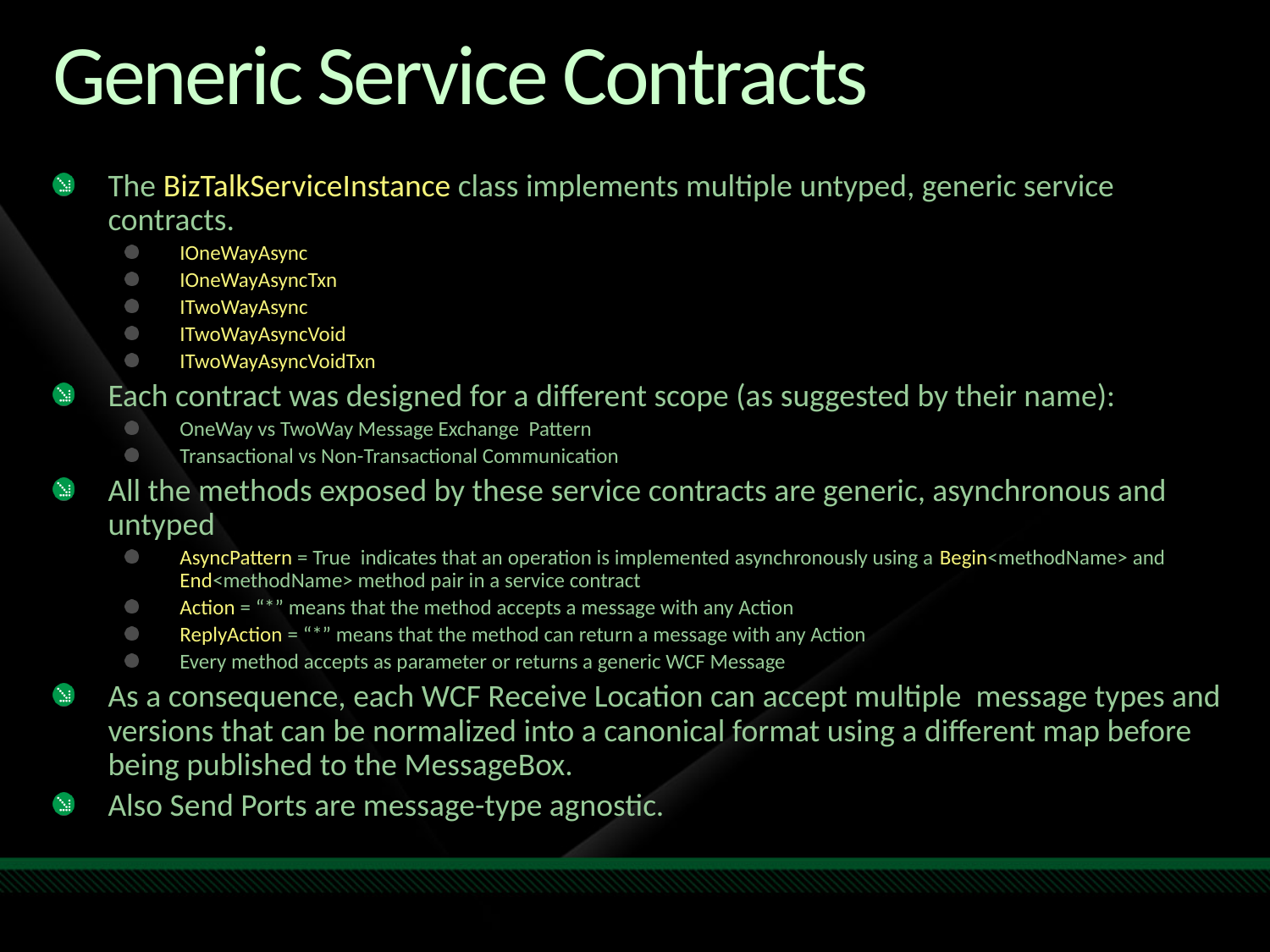

# Generic Service Contracts
The BizTalkServiceInstance class implements multiple untyped, generic service contracts.
IOneWayAsync
IOneWayAsyncTxn
ITwoWayAsync
ITwoWayAsyncVoid
ITwoWayAsyncVoidTxn
Each contract was designed for a different scope (as suggested by their name):
OneWay vs TwoWay Message Exchange  Pattern
Transactional vs Non-Transactional Communication
All the methods exposed by these service contracts are generic, asynchronous and untyped
AsyncPattern = True  indicates that an operation is implemented asynchronously using a Begin<methodName> and End<methodName> method pair in a service contract
Action = “*” means that the method accepts a message with any Action
ReplyAction = “*” means that the method can return a message with any Action
Every method accepts as parameter or returns a generic WCF Message
As a consequence, each WCF Receive Location can accept multiple  message types and versions that can be normalized into a canonical format using a different map before being published to the MessageBox.
Also Send Ports are message-type agnostic.